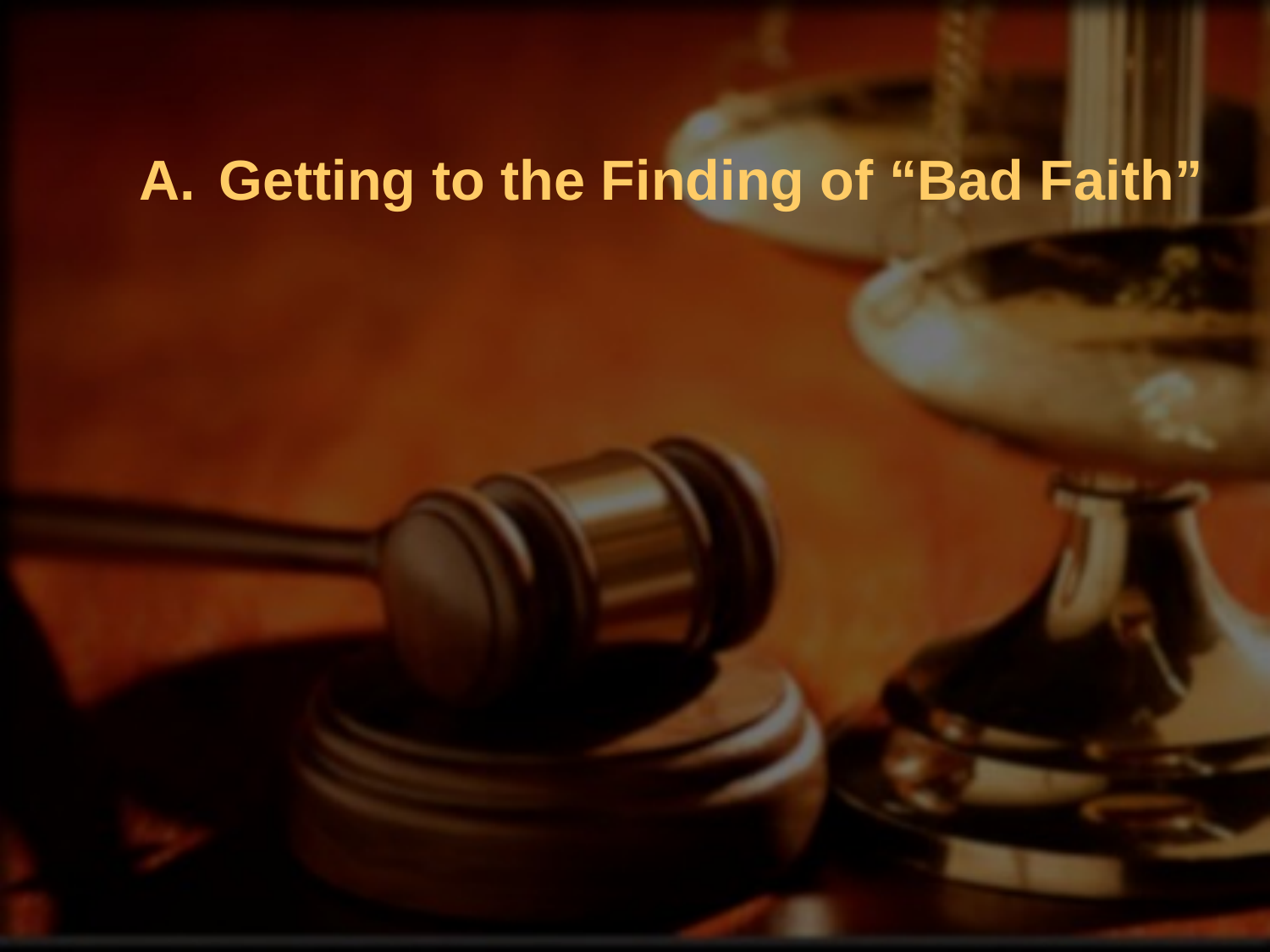

Getting to the Finding of “Bad Faith”